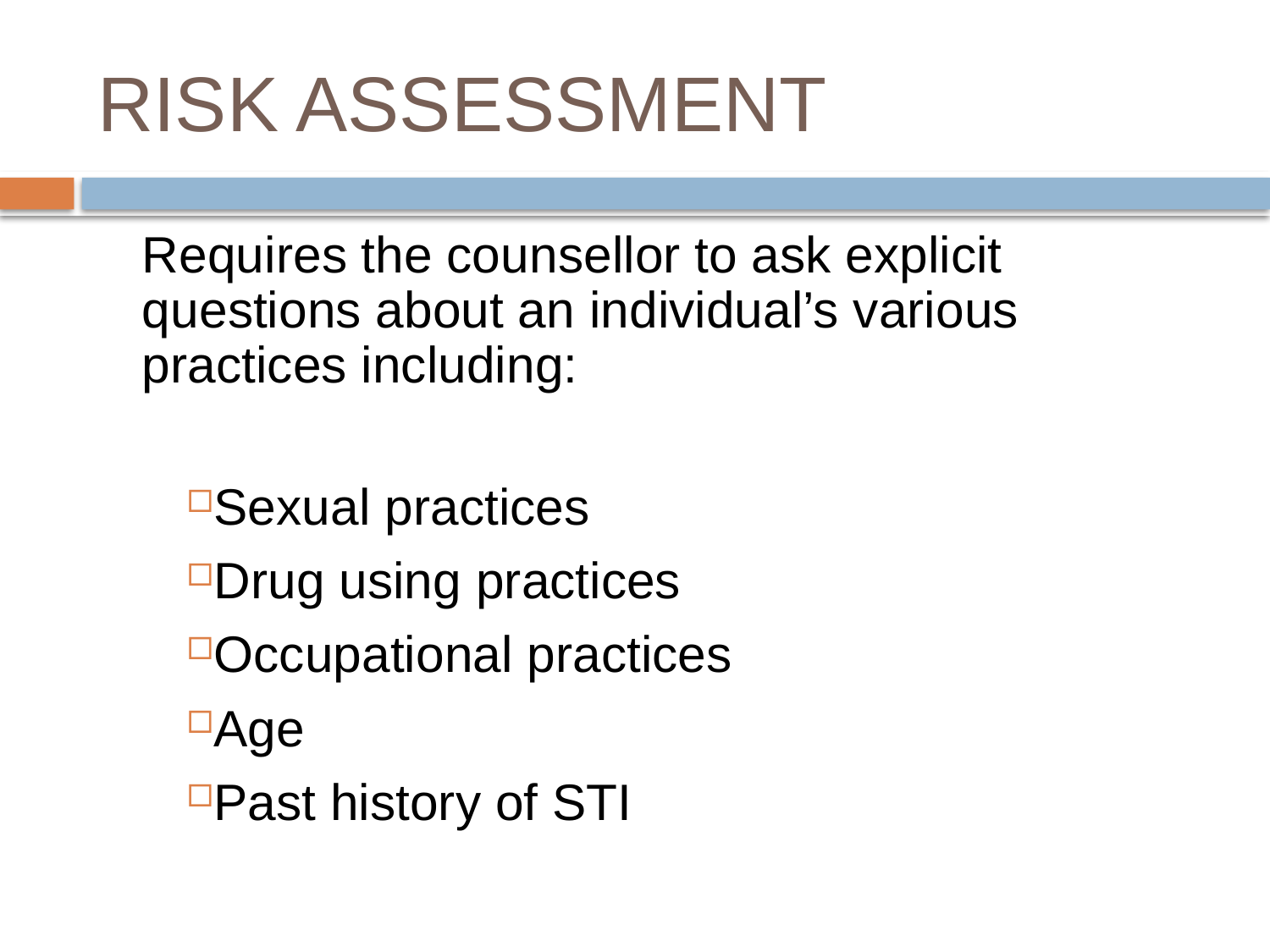

# RISK ASSESSMENT
	Requires the counsellor to ask explicit questions about an individual’s various practices including:

Sexual practices
Drug using practices
Occupational practices
Age
Past history of STI